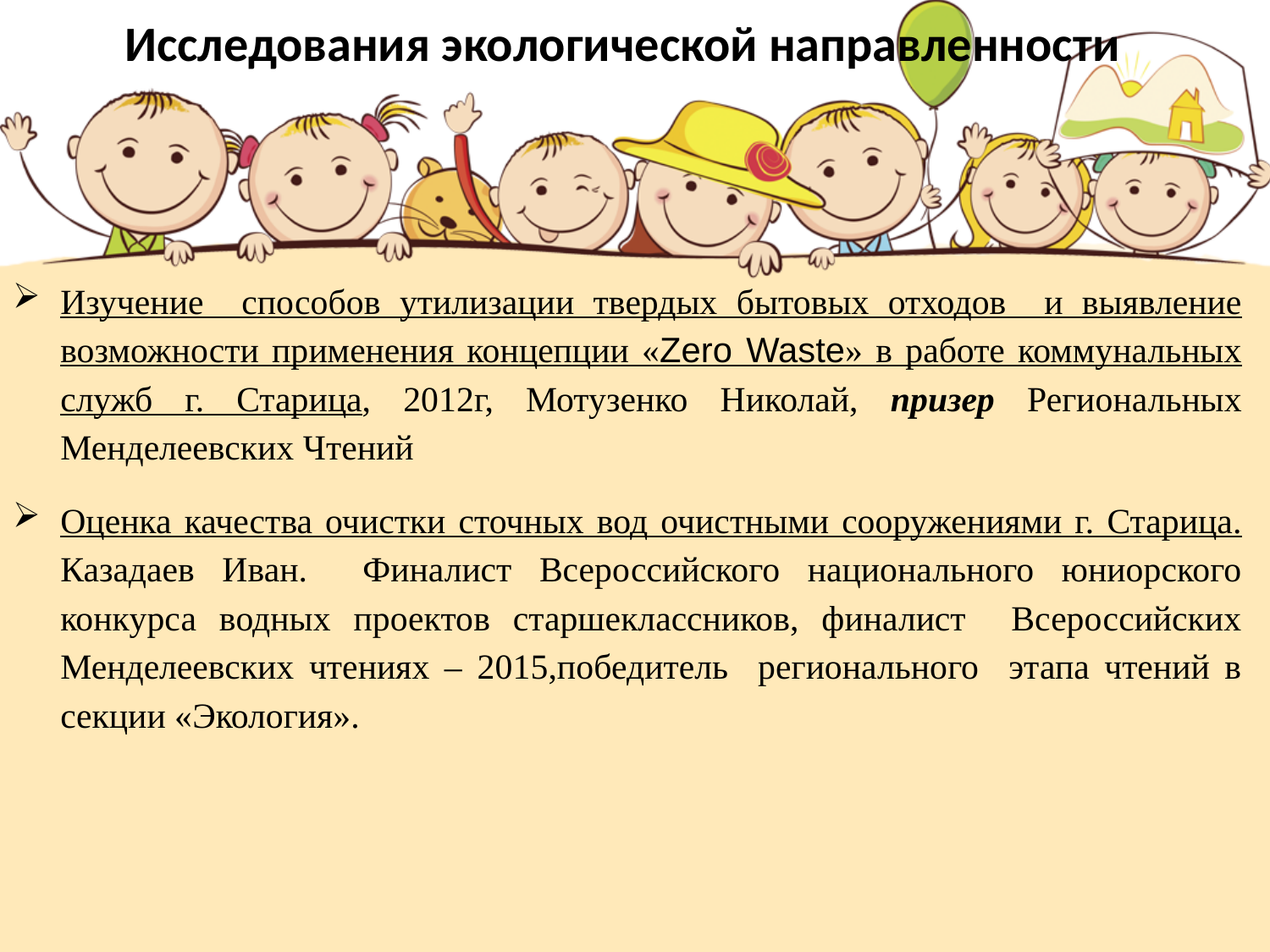

# Исследования экологической направленности
Изучение  способов утилизации твердых бытовых отходов  и выявление возможности применения концепции «Zero Waste» в работе коммунальных служб г. Старица, 2012г, Мотузенко Николай, призер Региональных Менделеевских Чтений
Оценка качества очистки сточных вод очистными сооружениями г. Старица. Казадаев Иван.  Финалист Всероссийского национального юниорского конкурса водных проектов старшеклассников, финалист  Всероссийских Менделеевских чтениях – 2015,победитель  регионального  этапа чтений в секции «Экология».